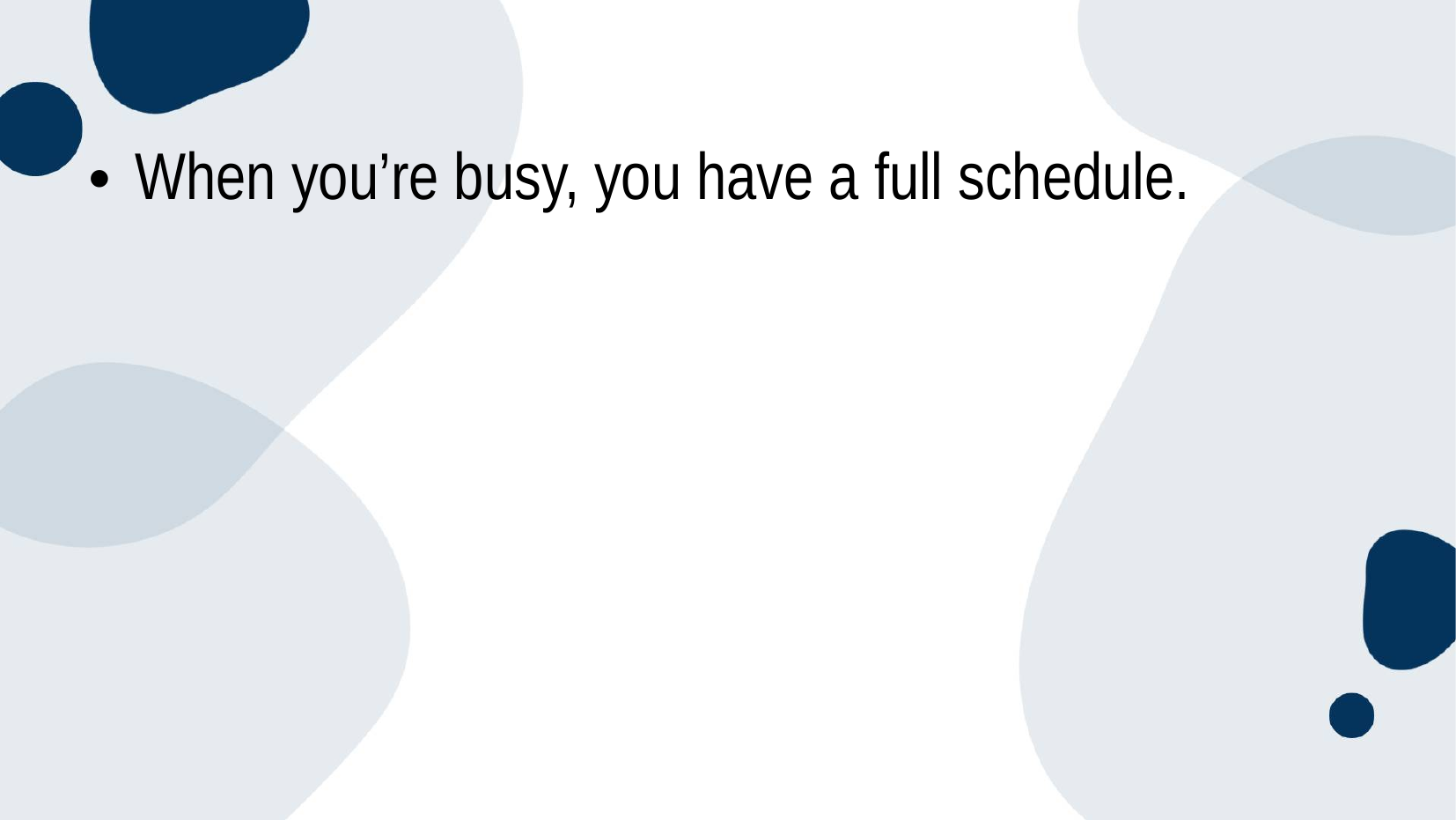

When you’re busy, you have a full schedule.